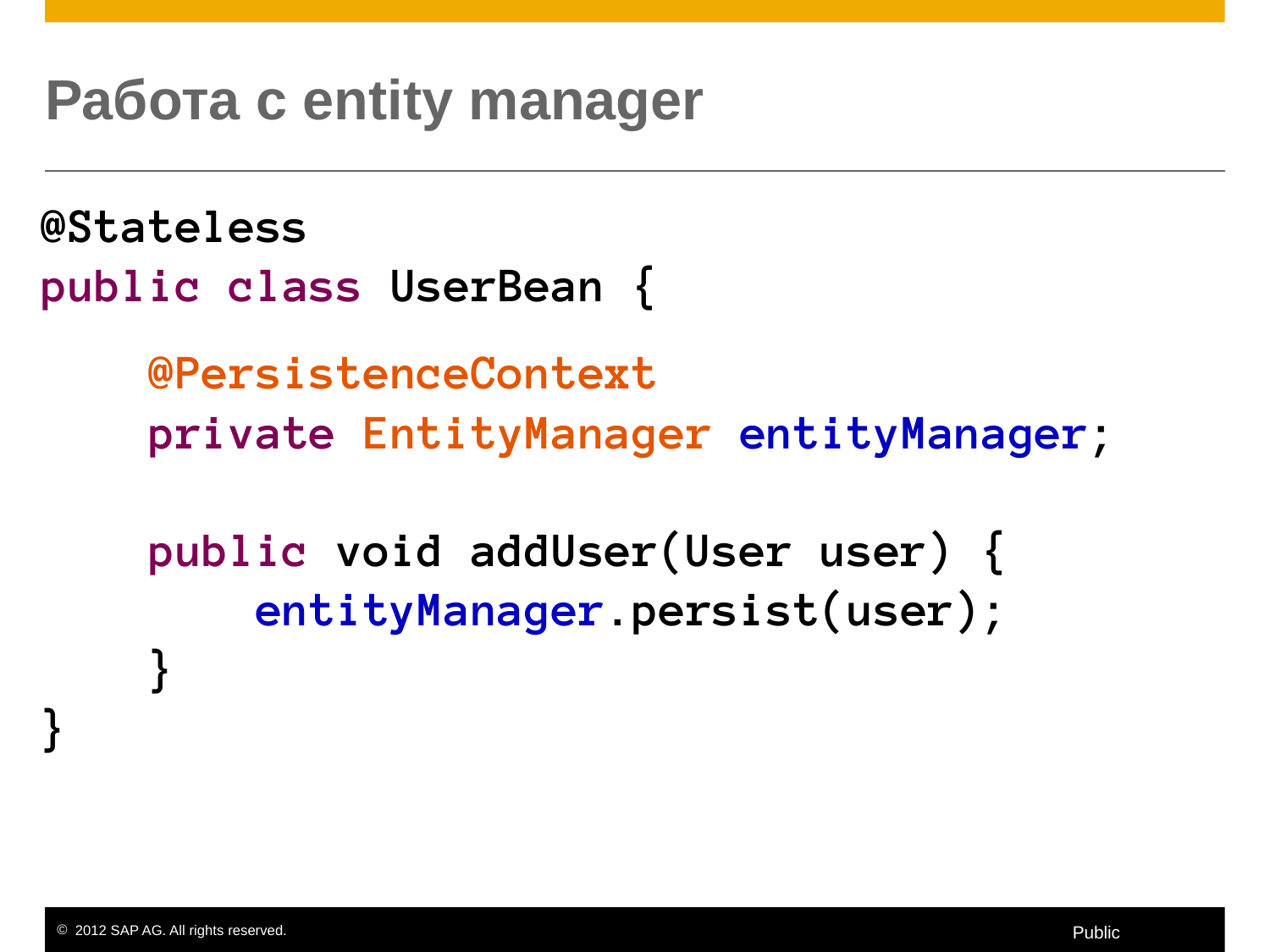

# Работа с entity manager
@Stateless
public class UserBean {
    @PersistenceContext
    private EntityManager entityManager;
    public void addUser(User user) {
        entityManager.persist(user);
    }
}